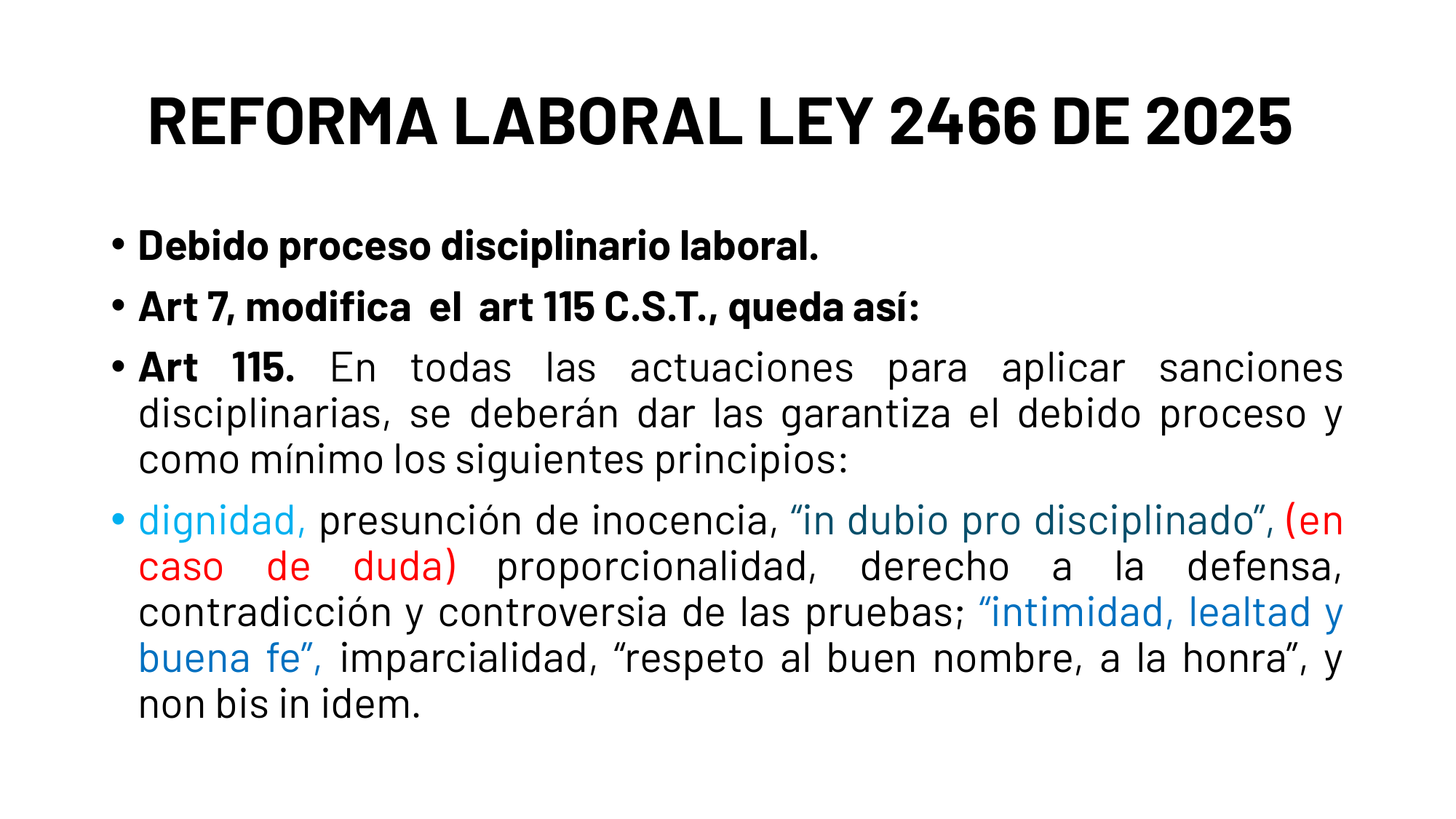

# REFORMA LABORAL LEY 2466 DE 2025
Debido proceso disciplinario laboral.
Art 7, modifica  el  art 115 C.S.T., queda así:
Art 115. En todas las actuaciones para aplicar sanciones disciplinarias, se deberán dar las garantiza el debido proceso y como mínimo los siguientes principios:
dignidad, presunción de inocencia, “in dubio pro disciplinado”, (en caso de duda) proporcionalidad, derecho a la defensa, contradicción y controversia de las pruebas; “intimidad, lealtad y buena fe”, imparcialidad, “respeto al buen nombre, a la honra”, y non bis in idem.